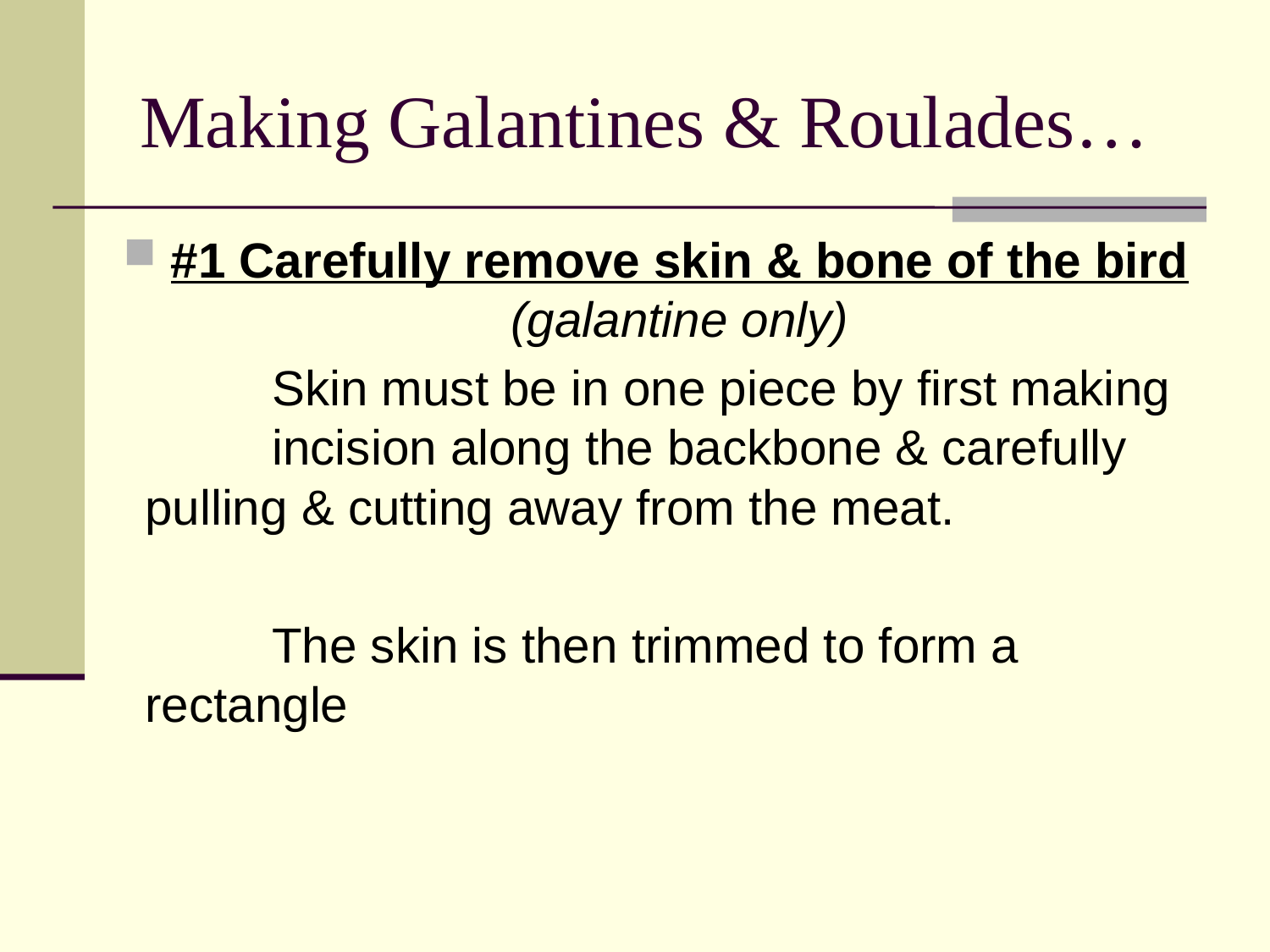

# Making Galantines & Roulades…
#1 Carefully remove skin & bone of the bird (galantine only)
		Skin must be in one piece by first making 	incision along the backbone & carefully 	pulling & cutting away from the meat.

		The skin is then trimmed to form a 		rectangle